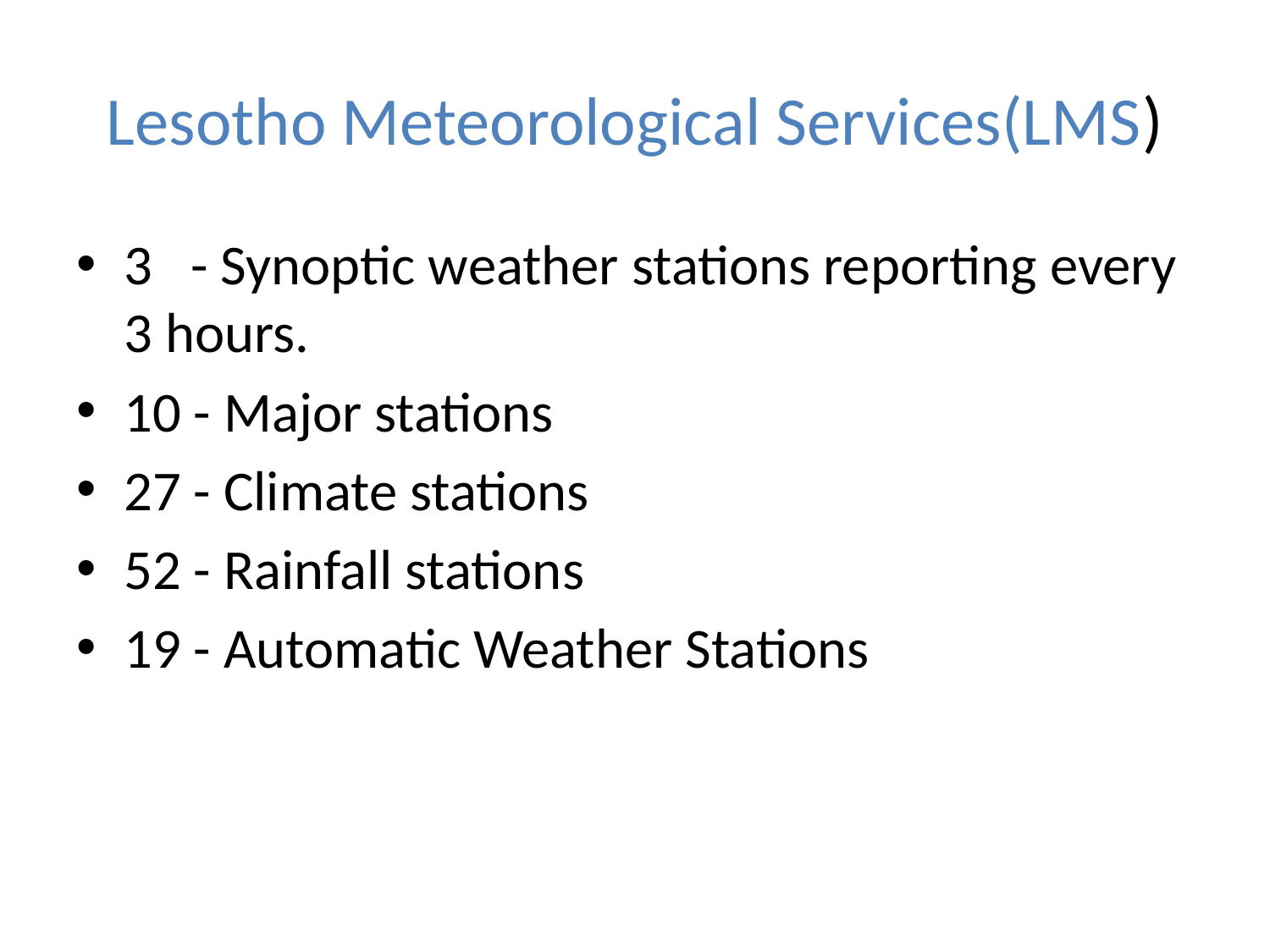

# Lesotho Meteorological Services(LMS)
3   - Synoptic weather stations reporting every 3 hours.
10 - Major stations
27 - Climate stations
52 - Rainfall stations
19 - Automatic Weather Stations